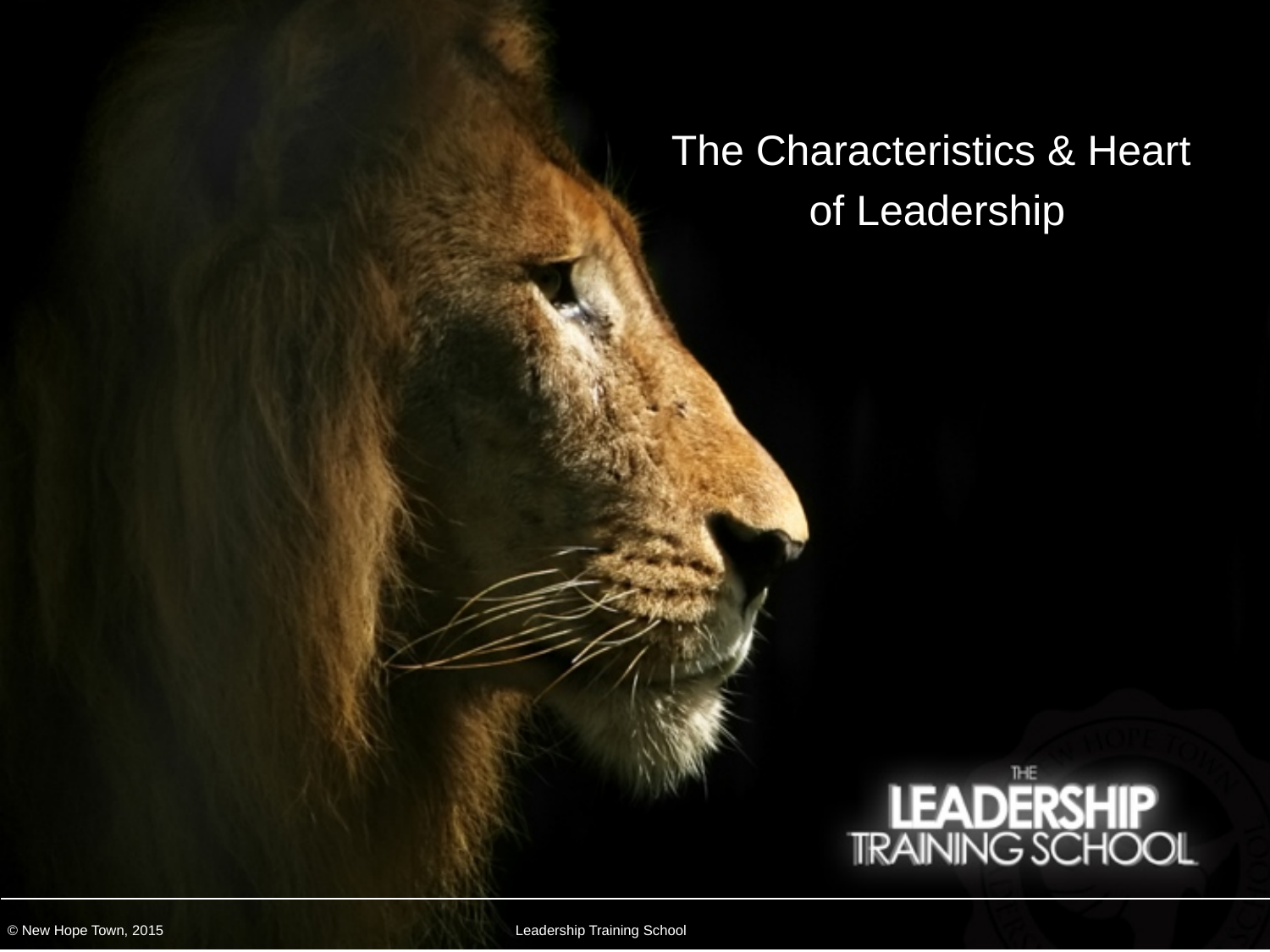

The Characteristics & Heart
 of Leadership
1